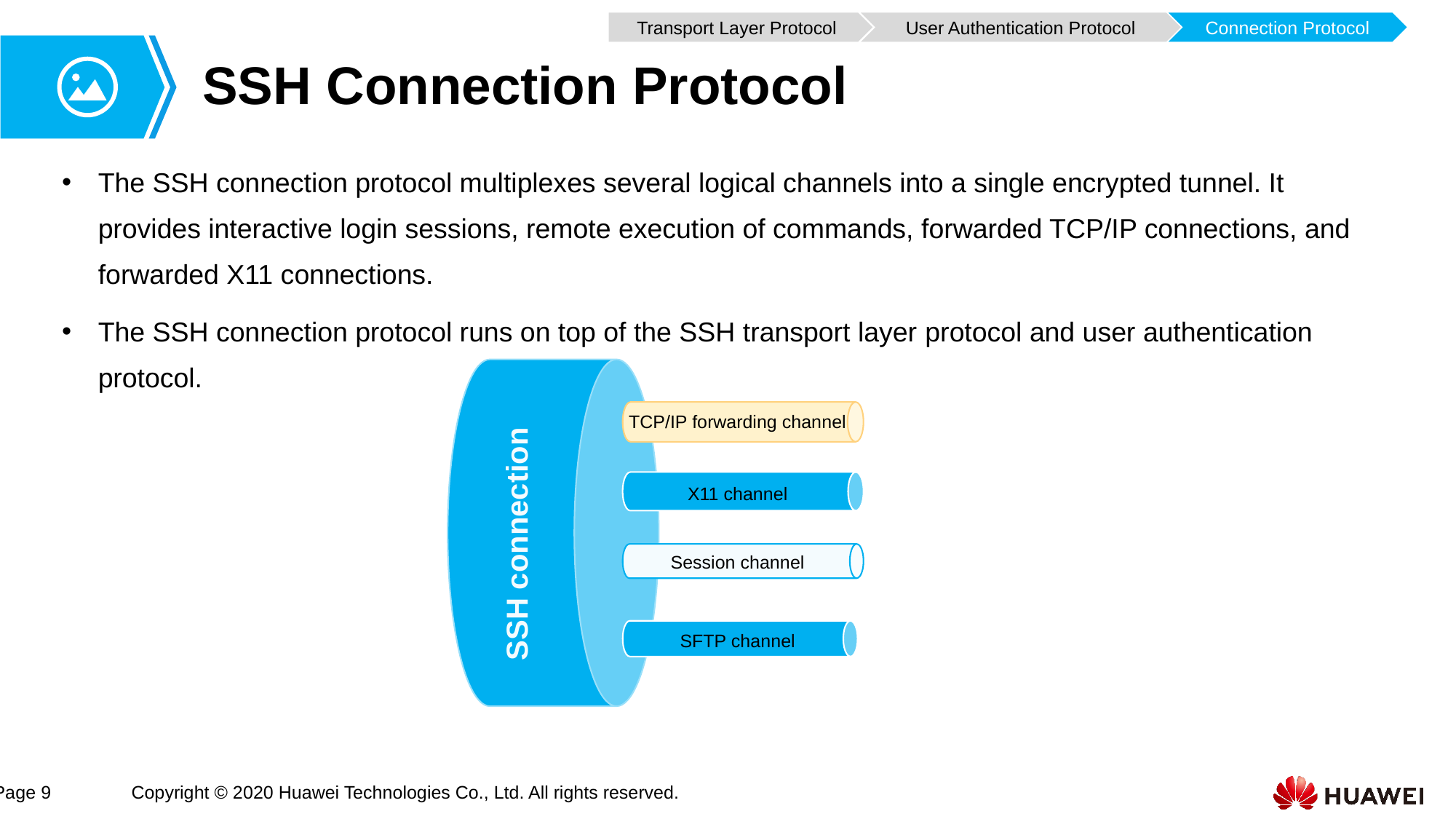

User Authentication Protocol
Connection Protocol
Transport Layer Protocol
# SSH Connection Protocol
The SSH connection protocol multiplexes several logical channels into a single encrypted tunnel. It provides interactive login sessions, remote execution of commands, forwarded TCP/IP connections, and forwarded X11 connections.
The SSH connection protocol runs on top of the SSH transport layer protocol and user authentication protocol.

TCP/IP forwarding channel

X11 channel
SSH connection

Session channel
SFTP channel